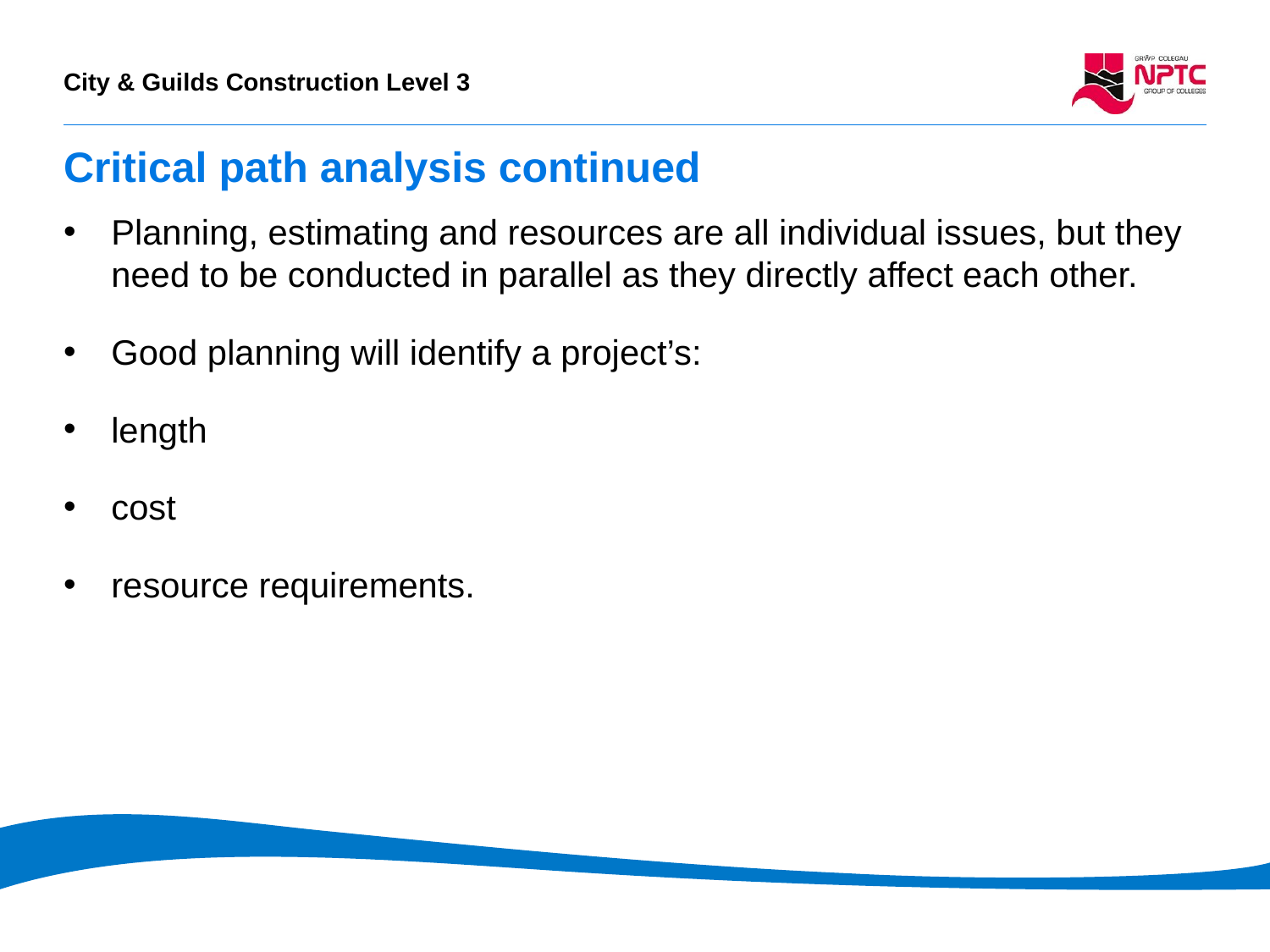

# Critical path analysis continued
Planning, estimating and resources are all individual issues, but they need to be conducted in parallel as they directly affect each other.
Good planning will identify a project’s:
length
cost
resource requirements.